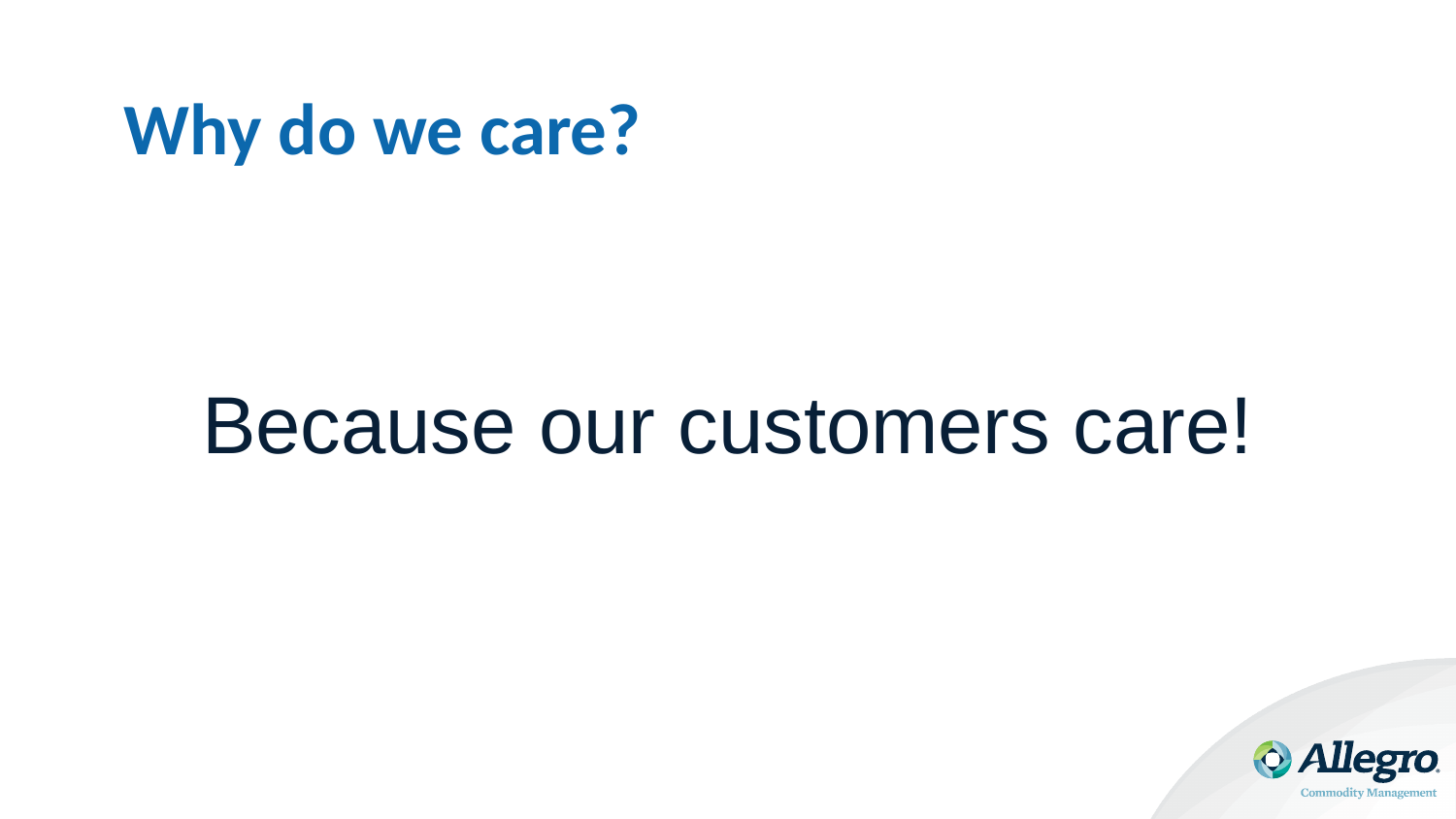

# Why do we care?

Because our customers care!